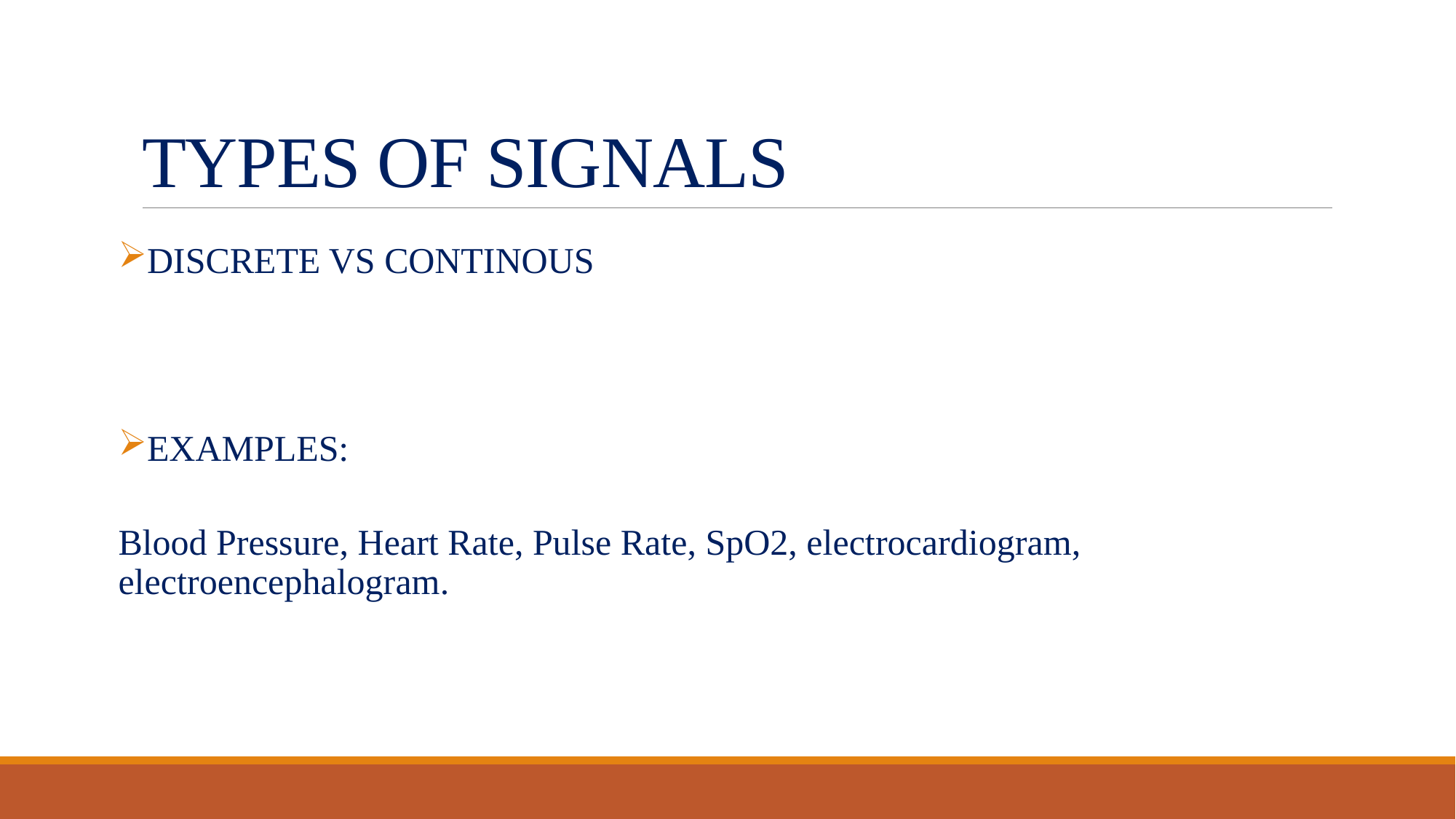

# TYPES OF SIGNALS

DISCRETE VS CONTINOUS

EXAMPLES:
Blood Pressure, Heart Rate, Pulse Rate, SpO2, electrocardiogram, electroencephalogram.